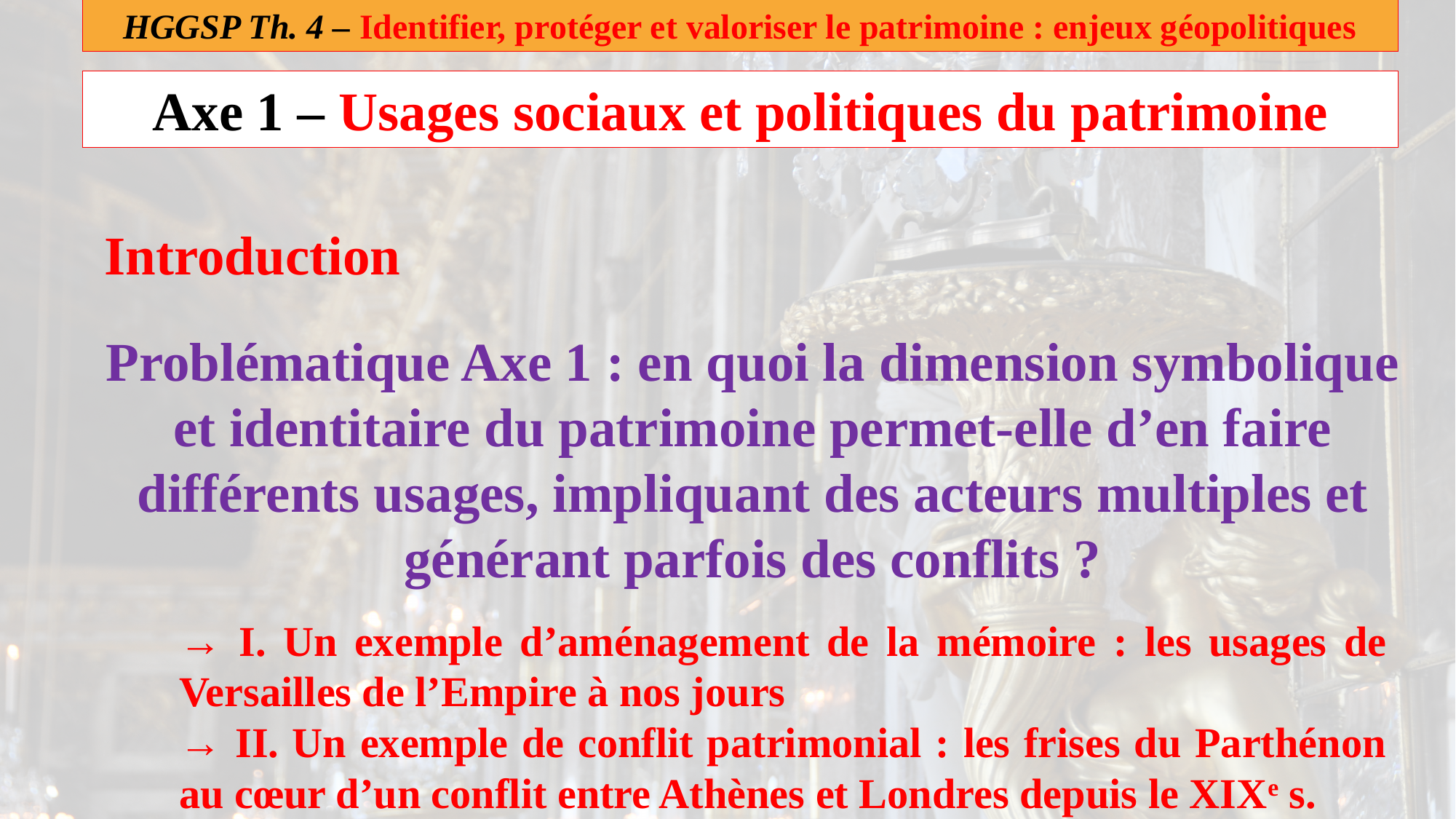

HGGSP Th. 4 – Identifier, protéger et valoriser le patrimoine : enjeux géopolitiques
Axe 1 – Usages sociaux et politiques du patrimoine
Introduction
Problématique Axe 1 : en quoi la dimension symbolique et identitaire du patrimoine permet-elle d’en faire différents usages, impliquant des acteurs multiples et générant parfois des conflits ?
→ I. Un exemple d’aménagement de la mémoire : les usages de Versailles de l’Empire à nos jours
→ II. Un exemple de conflit patrimonial : les frises du Parthénon au cœur d’un conflit entre Athènes et Londres depuis le XIXe s.